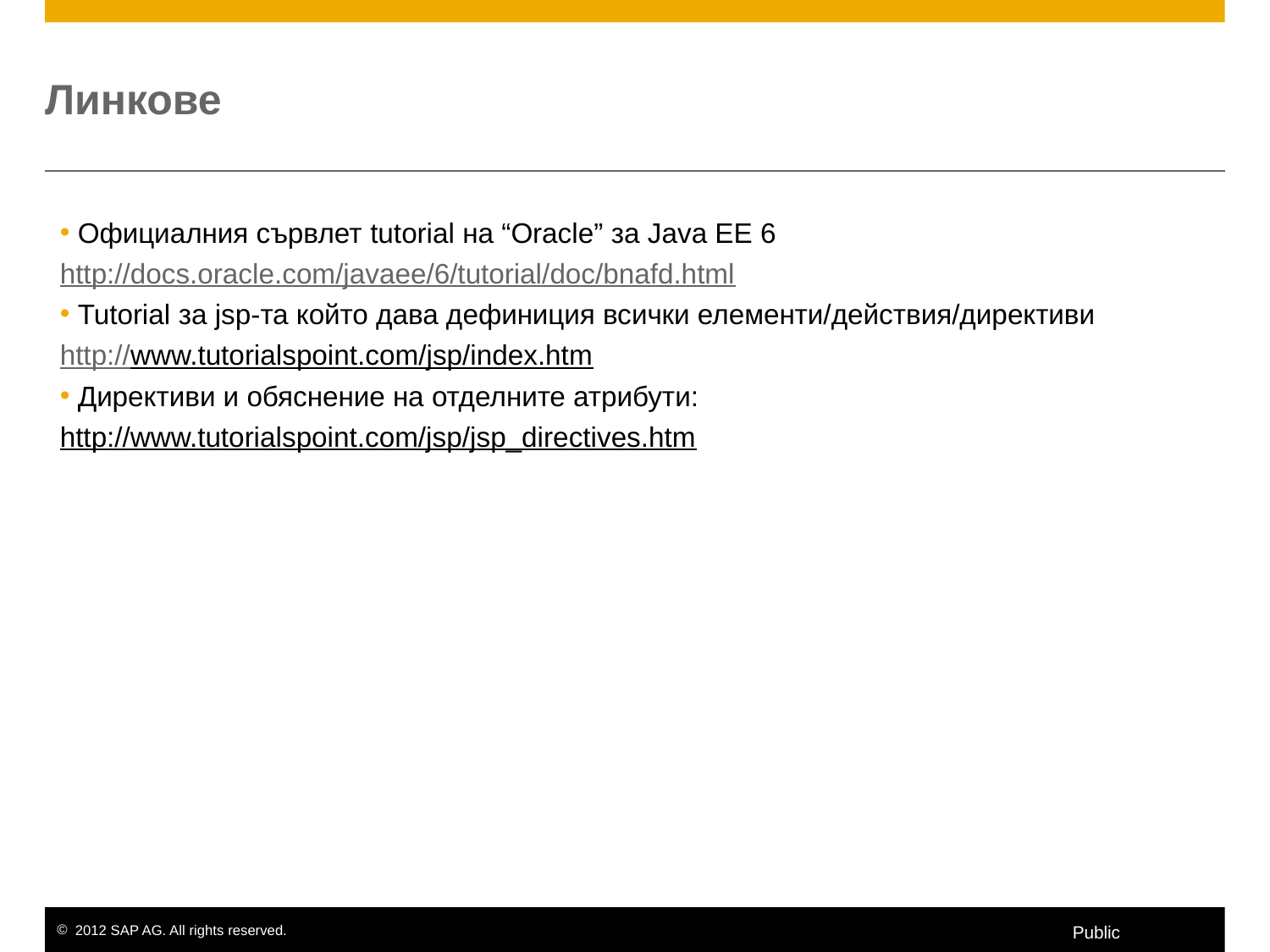

# Линкове
 Официалния сървлет tutorial на “Oracle” за Java EE 6
http://docs.oracle.com/javaee/6/tutorial/doc/bnafd.html
 Tutorial за jsp-та който дава дефиниция всички елементи/действия/директиви
http://www.tutorialspoint.com/jsp/index.htm
 Директиви и обяснение на отделните атрибути:
http://www.tutorialspoint.com/jsp/jsp_directives.htm